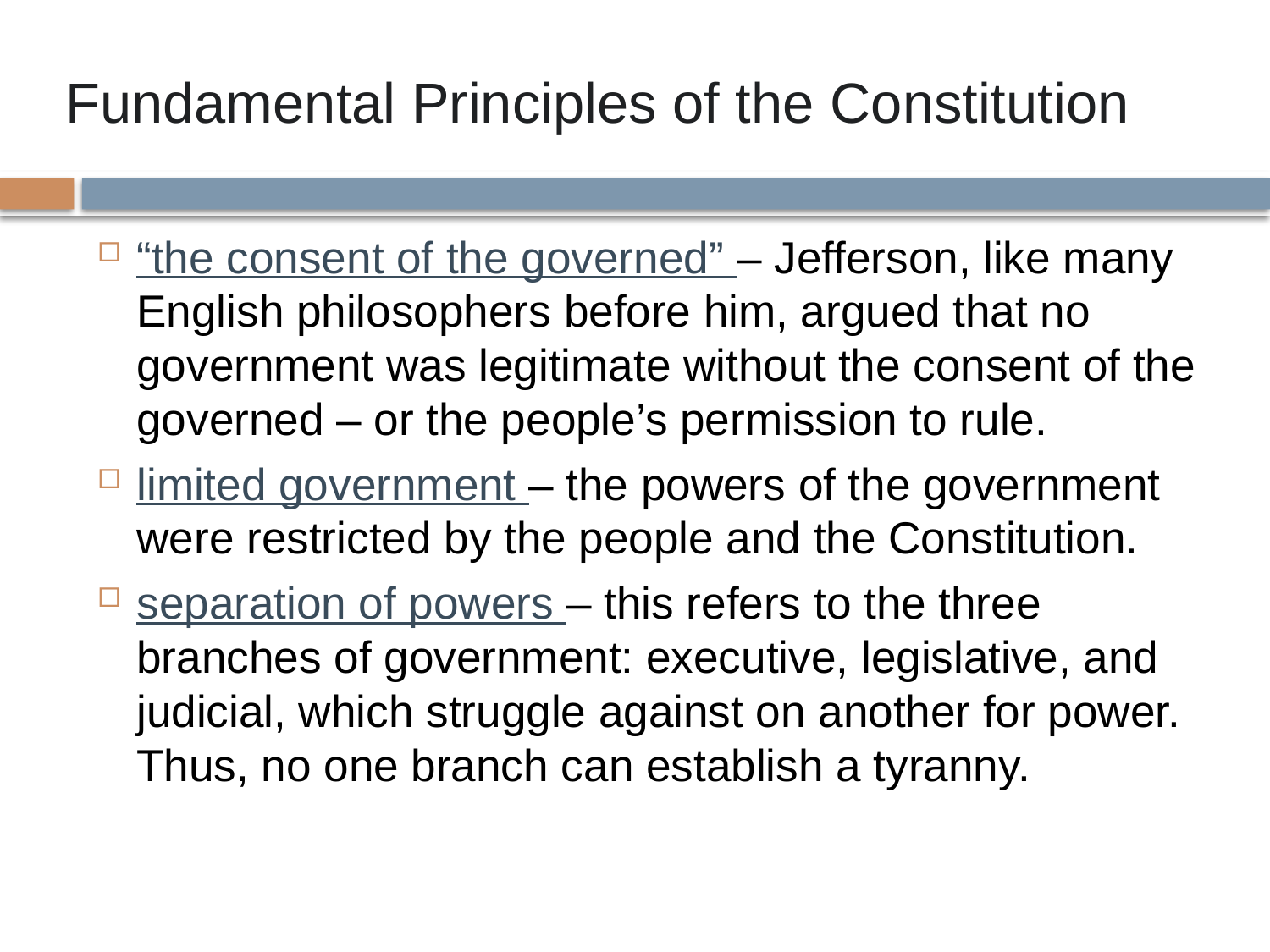

# Fundamental Principles of the Constitution
“the consent of the governed” – Jefferson, like many English philosophers before him, argued that no government was legitimate without the consent of the governed – or the people’s permission to rule.
limited government – the powers of the government were restricted by the people and the Constitution.
separation of powers – this refers to the three branches of government: executive, legislative, and judicial, which struggle against on another for power.  Thus, no one branch can establish a tyranny.